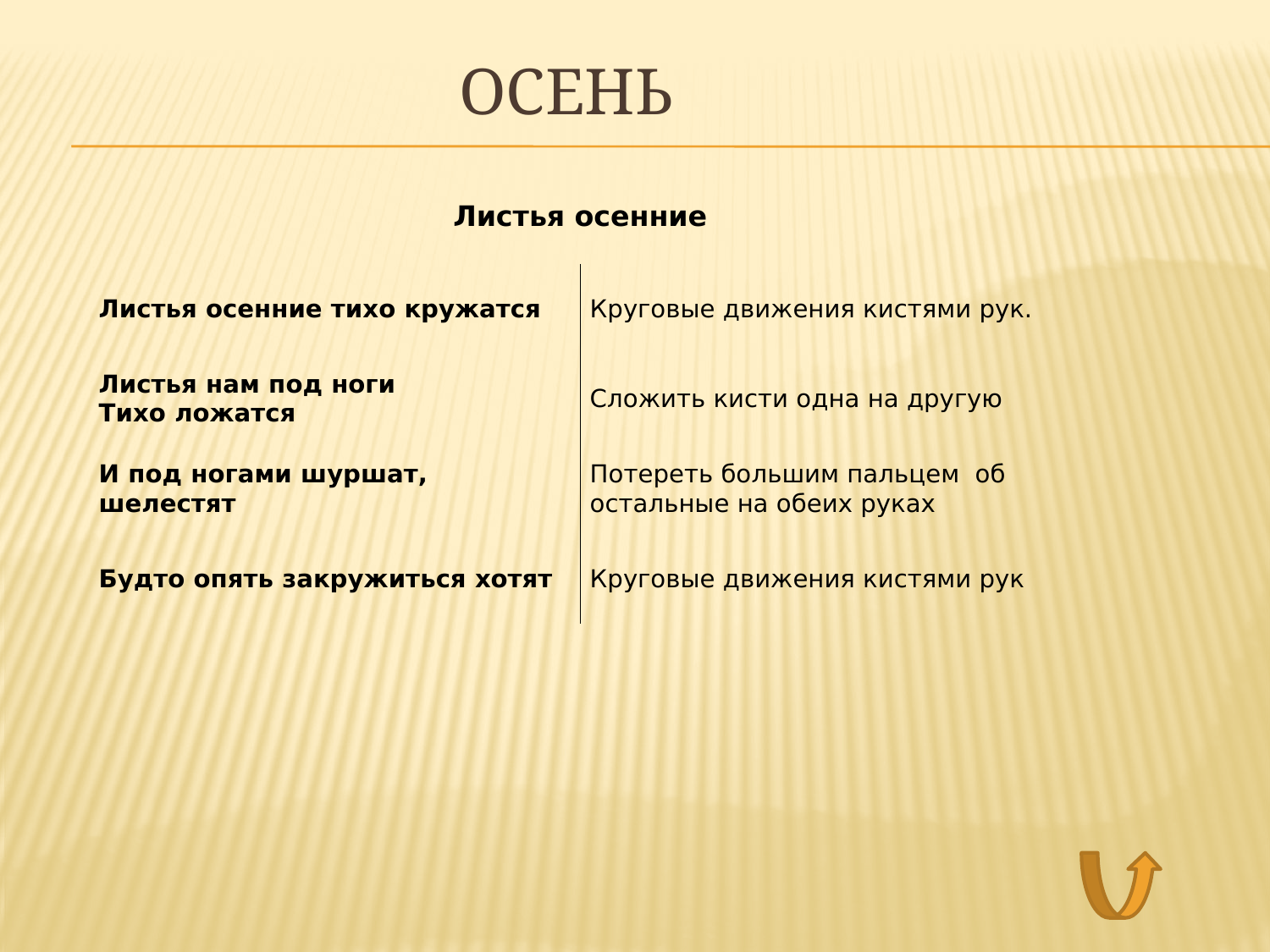

# Осень
| Листья осенние |  |
| --- | --- |
| Листья осенние тихо кружатся | Круговые движения кистями рук. |
| Листья нам под ноги Тихо ложатся | Сложить кисти одна на другую |
| И под ногами шуршат, шелестят | Потереть большим пальцем об остальные на обеих руках |
| Будто опять закружиться хотят | Круговые движения кистями рук |